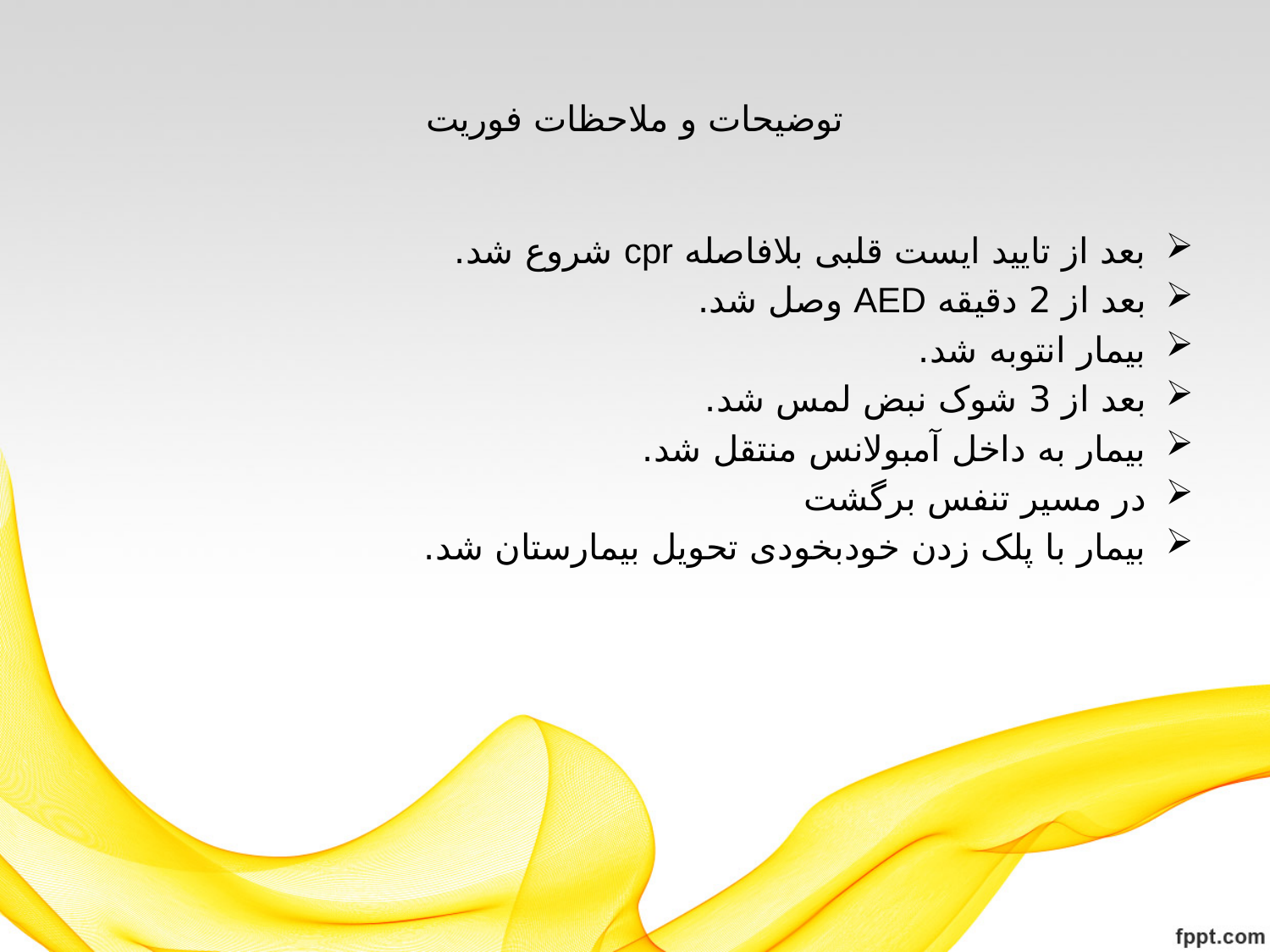

# توضیحات و ملاحظات فوريت
بعد از تایید ایست قلبی بلافاصله cpr شروع شد.
بعد از 2 دقیقه AED وصل شد.
بیمار انتوبه شد.
بعد از 3 شوک نبض لمس شد.
بیمار به داخل آمبولانس منتقل شد.
در مسیر تنفس برگشت
بیمار با پلک زدن خودبخودی تحویل بیمارستان شد.